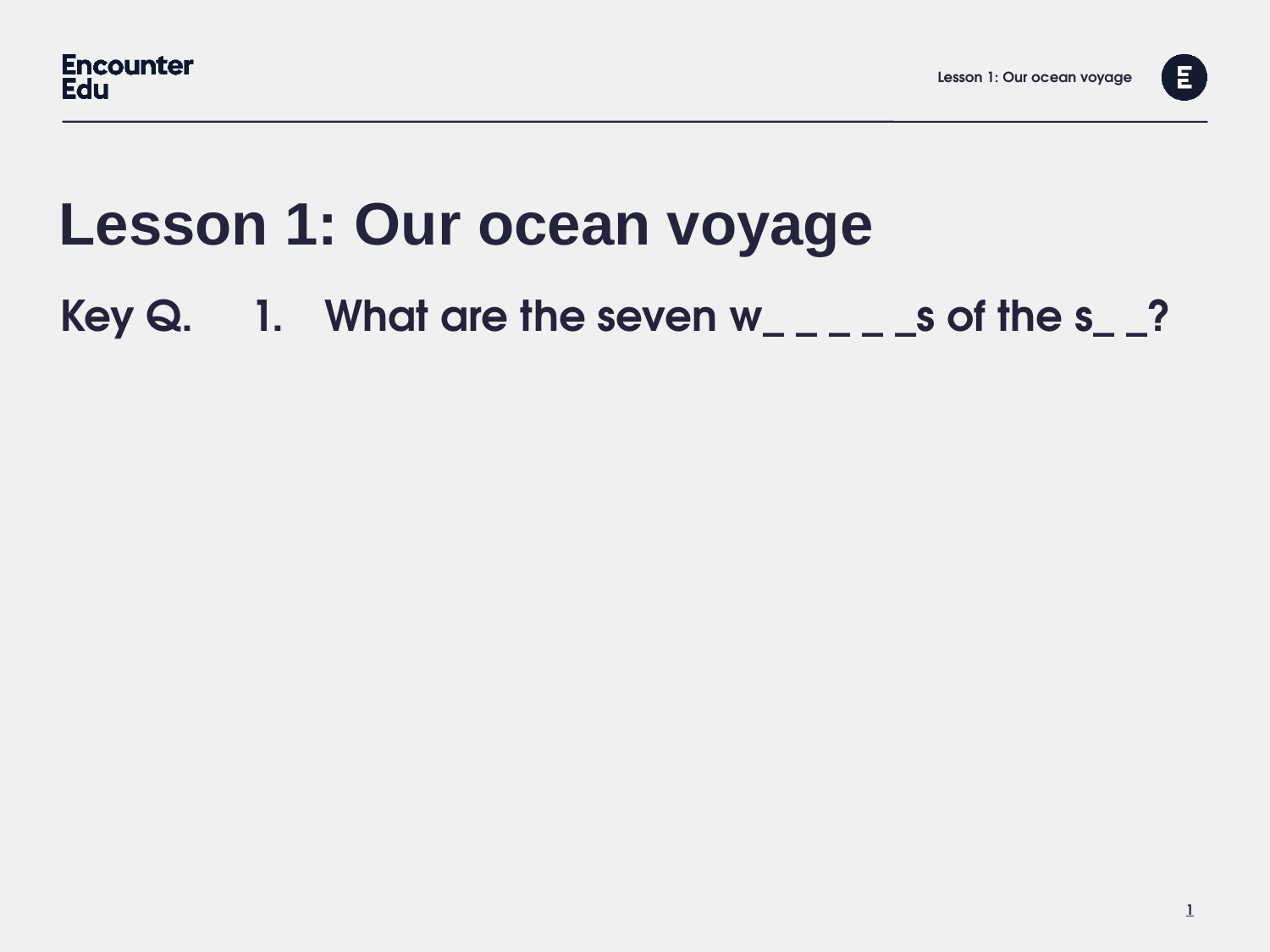

Lesson 1: Our ocean voyage
Lesson 1: Our ocean voyage
| Key Q. | What are the seven w\_ \_ \_ \_ \_s of the s\_ \_? |
| --- | --- |
1